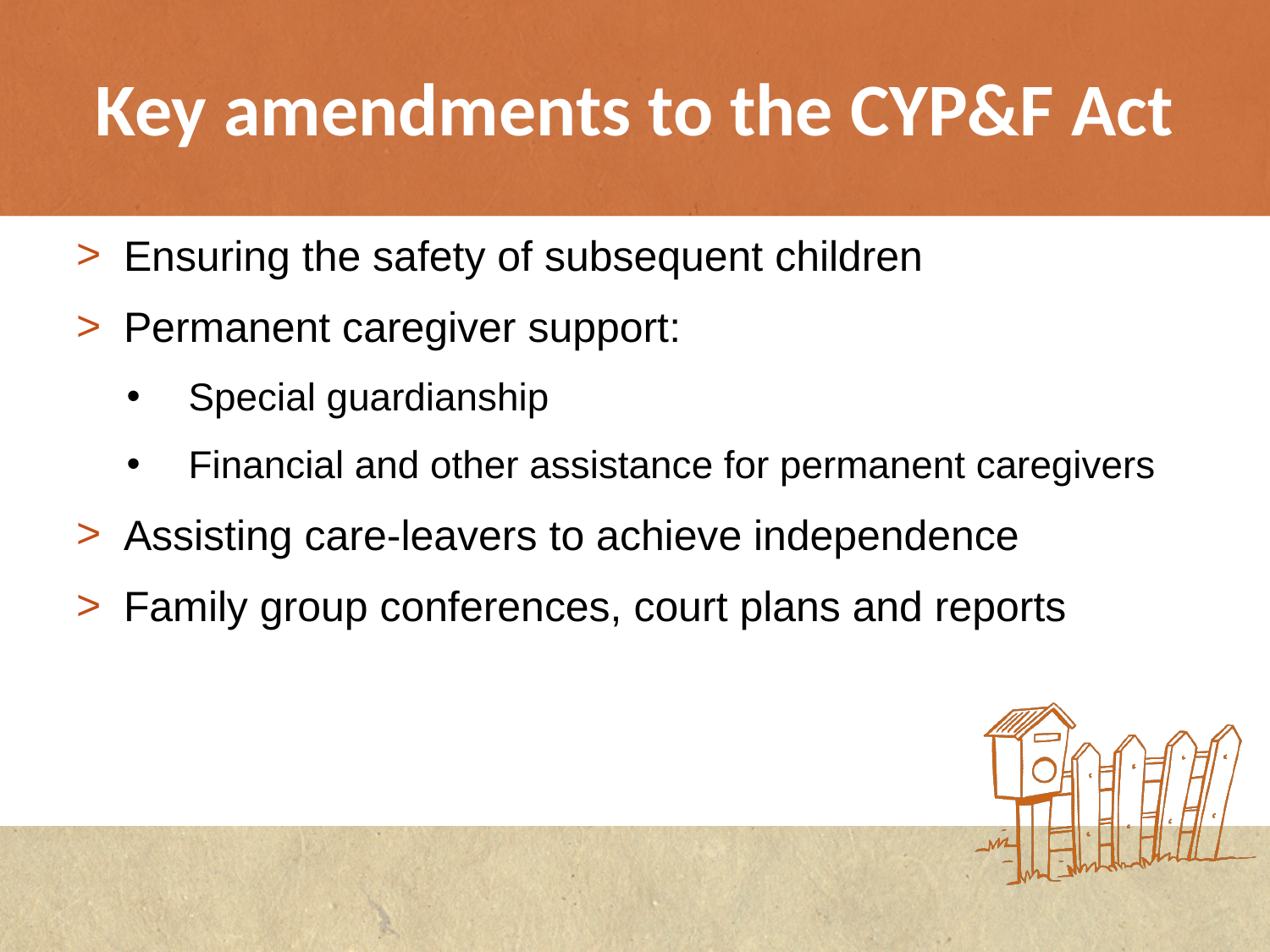

# Key amendments to the CYP&F Act
Ensuring the safety of subsequent children
Permanent caregiver support:
Special guardianship
Financial and other assistance for permanent caregivers
Assisting care-leavers to achieve independence
Family group conferences, court plans and reports